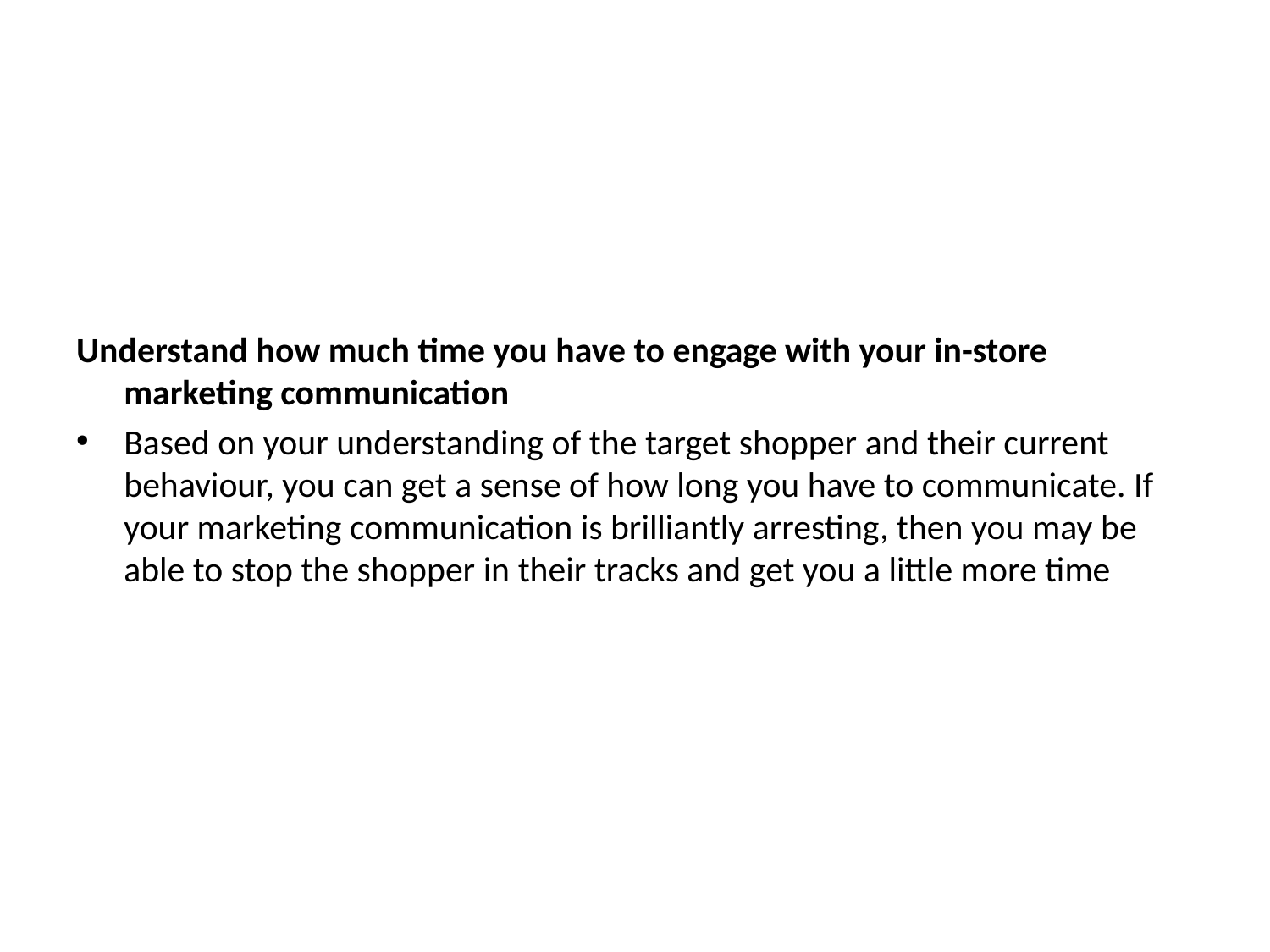

Understand how much time you have to engage with your in-store marketing communication
Based on your understanding of the target shopper and their current behaviour, you can get a sense of how long you have to communicate. If your marketing communication is brilliantly arresting, then you may be able to stop the shopper in their tracks and get you a little more time